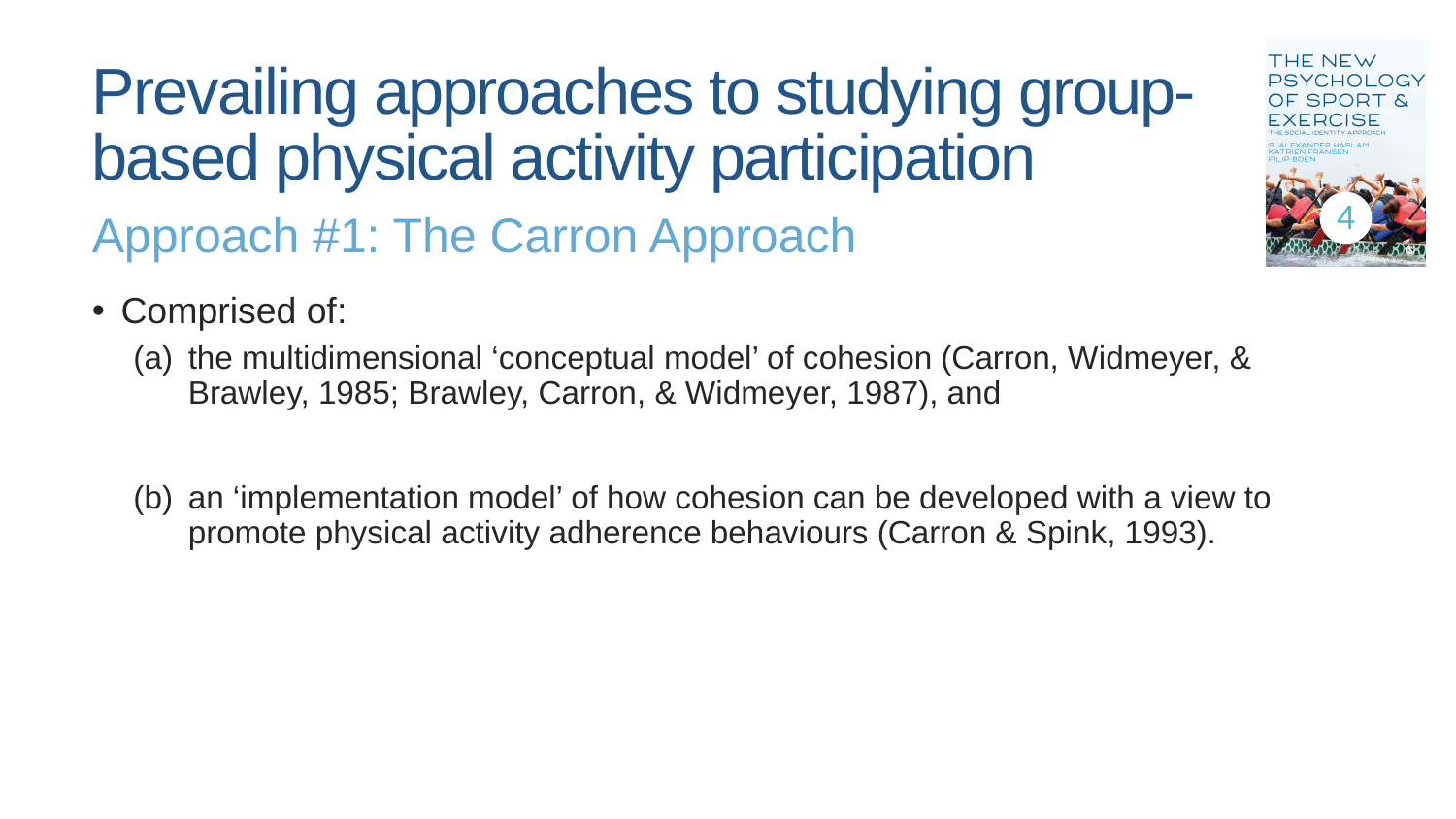

# Prevailing approaches to studying group-based physical activity participation
4
Approach #1: The Carron Approach
Comprised of:
the multidimensional ‘conceptual model’ of cohesion (Carron, Widmeyer, & Brawley, 1985; Brawley, Carron, & Widmeyer, 1987), and

an ‘implementation model’ of how cohesion can be developed with a view to promote physical activity adherence behaviours (Carron & Spink, 1993).